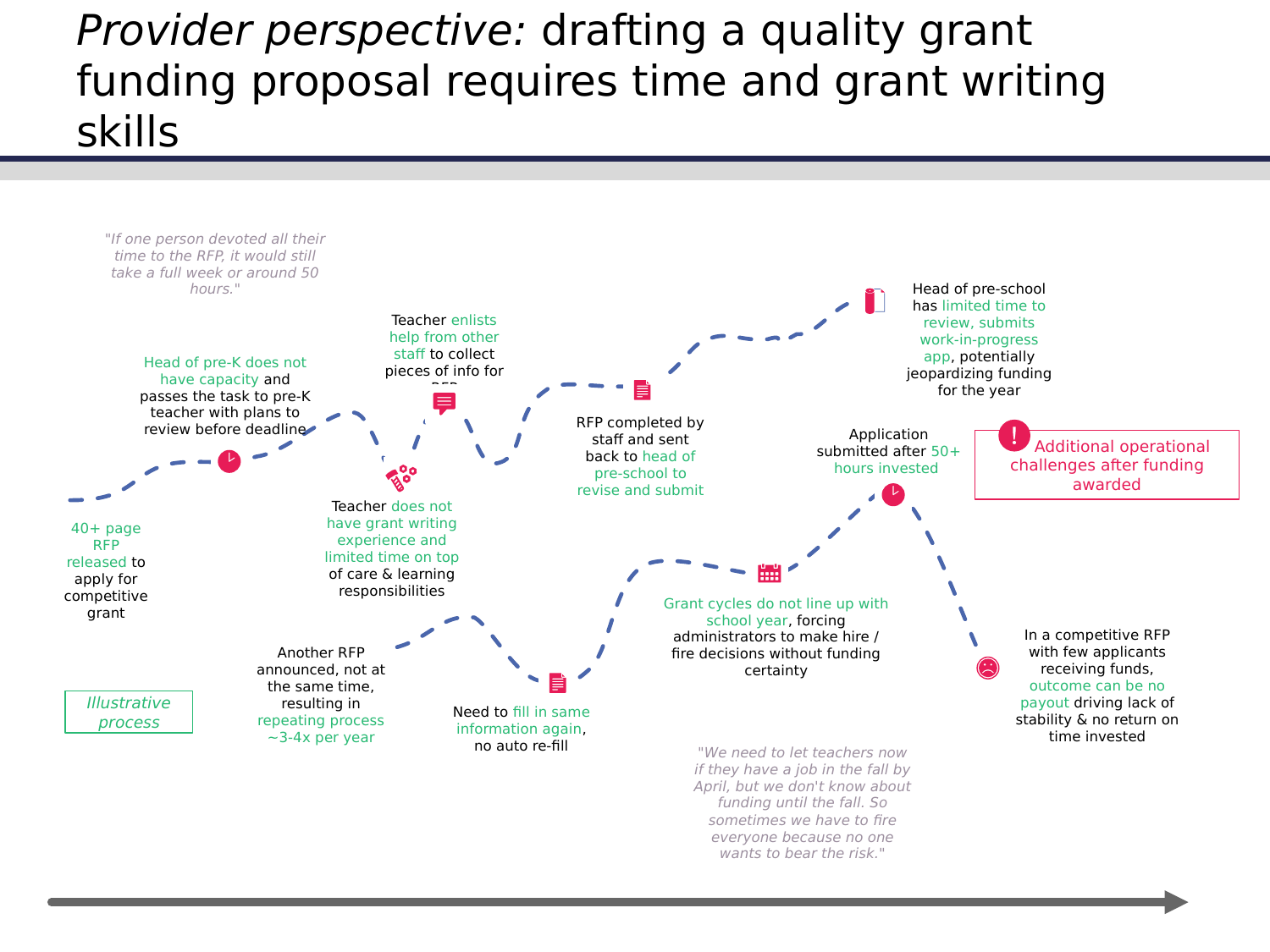

# Provider perspective: drafting a quality grant funding proposal requires time and grant writing skills

"If one person devoted all their time to the RFP, it would still take a full week or around 50 hours."
Head of pre-school has limited time to review, submits work-in-progress app, potentially jeopardizing funding for the year

Teacher enlists help from other staff to collect pieces of info for RFP
Head of pre-K does not have capacity and passes the task to pre-K teacher with plans to review before deadline

RFP completed by staff and sent back to head of pre-school to revise and submit
Application submitted after 50+ hours invested

      Additional operational challenges after funding awarded

Teacher does not have grant writing experience and limited time on top of care & learning responsibilities
40+ page RFP released to apply for competitive
grant

Grant cycles do not line up with school year, forcing administrators to make hire / fire decisions without funding certainty
In a competitive RFP with few applicants receiving funds, outcome can be no payout driving lack of stability & no return on time invested
Another RFP announced, not at the same time, resulting in repeating process ~3-4x per year

Illustrative process
Need to fill in same information again, no auto re-fill
"We need to let teachers now if they have a job in the fall by April, but we don't know about funding until the fall. So sometimes we have to fire everyone because no one wants to bear the risk."